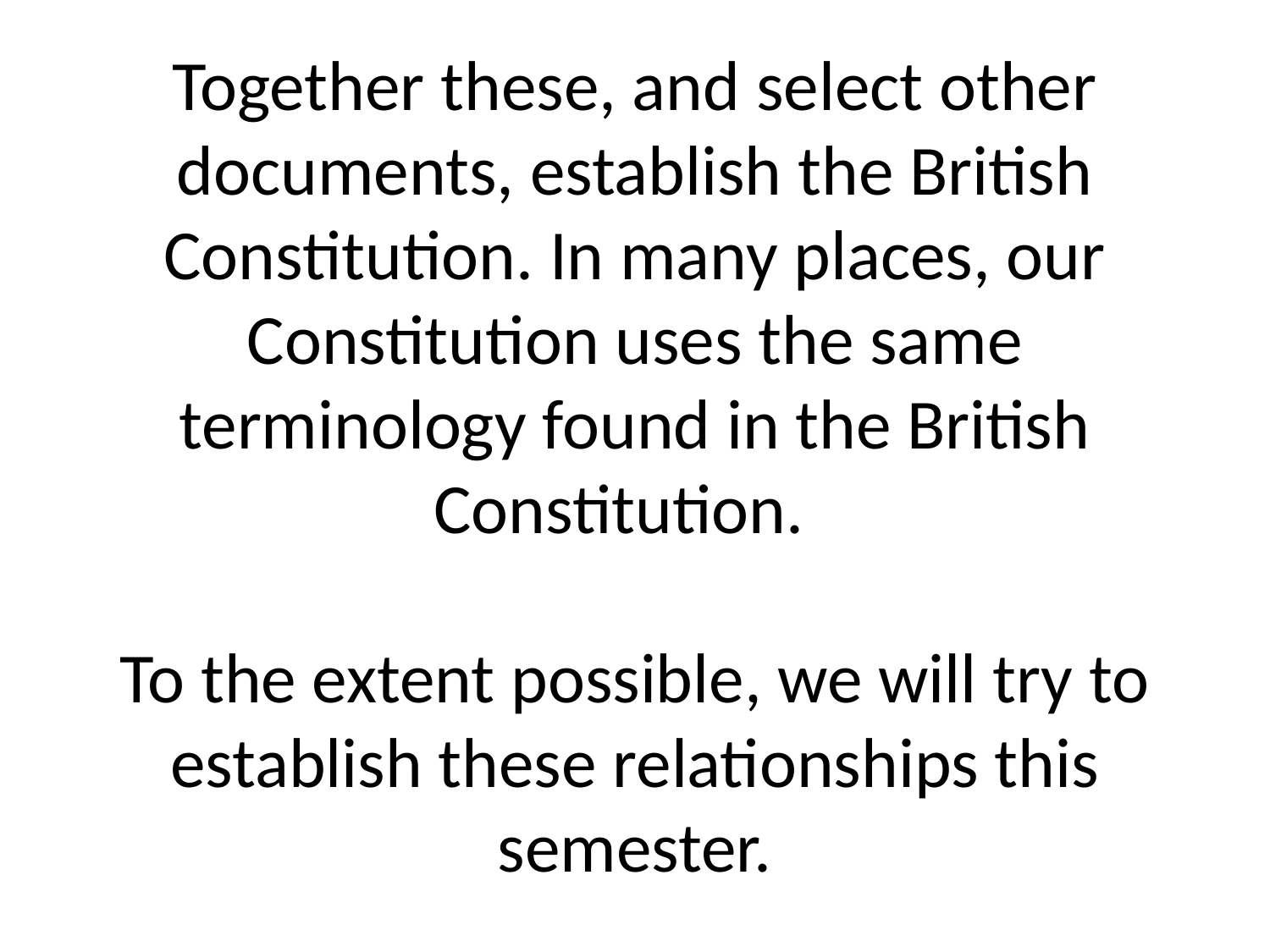

# Together these, and select other documents, establish the British Constitution. In many places, our Constitution uses the same terminology found in the British Constitution. To the extent possible, we will try to establish these relationships this semester.